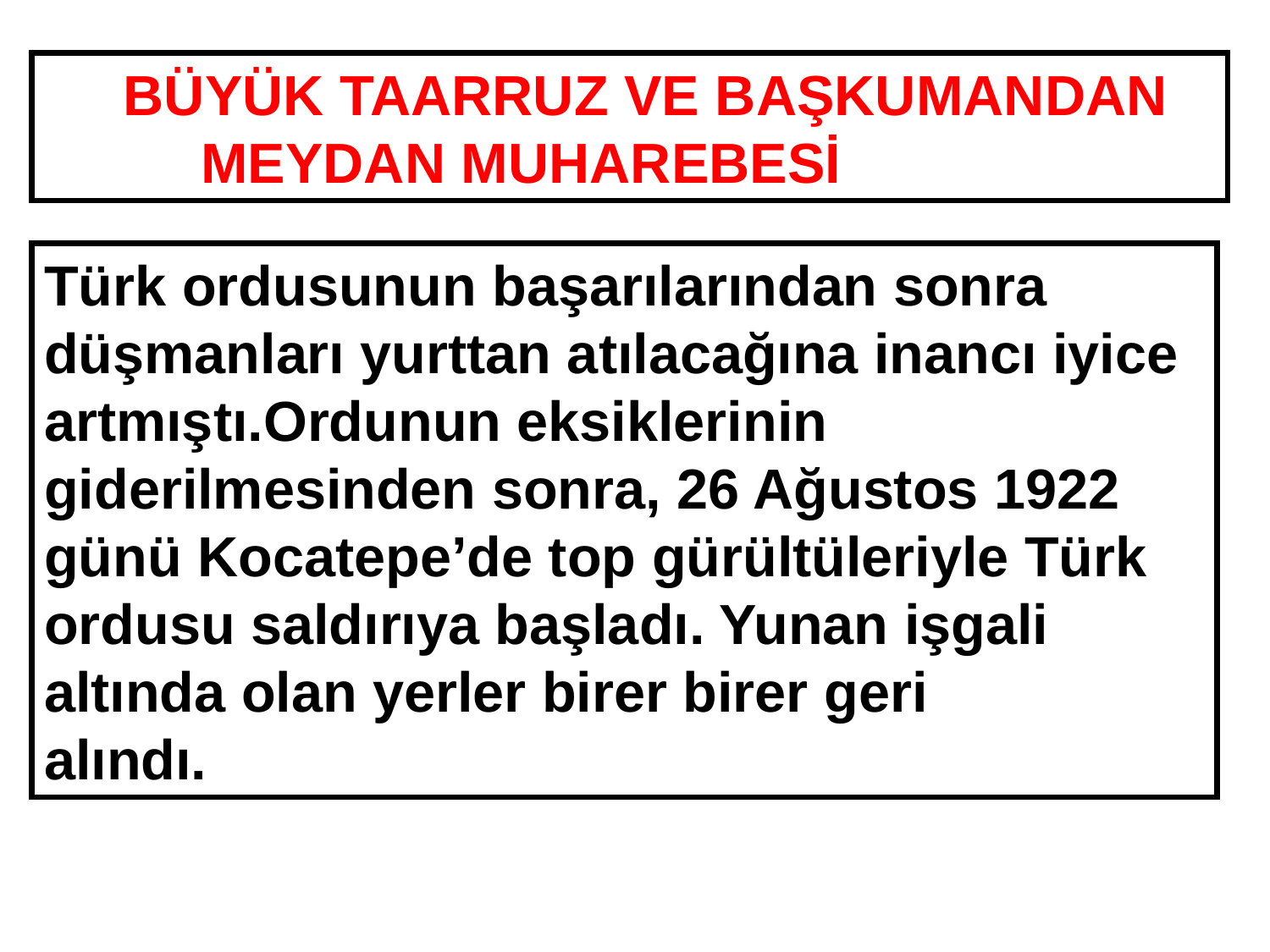

BÜYÜK TAARRUZ VE BAŞKUMANDAN
          MEYDAN MUHAREBESİ
Türk ordusunun başarılarından sonra düşmanları yurttan atılacağına inancı iyice artmıştı.Ordunun eksiklerinin giderilmesinden sonra, 26 Ağustos 1922 günü Kocatepe’de top gürültüleriyle Türk ordusu saldırıya başladı. Yunan işgali altında olan yerler birer birer geri
alındı.